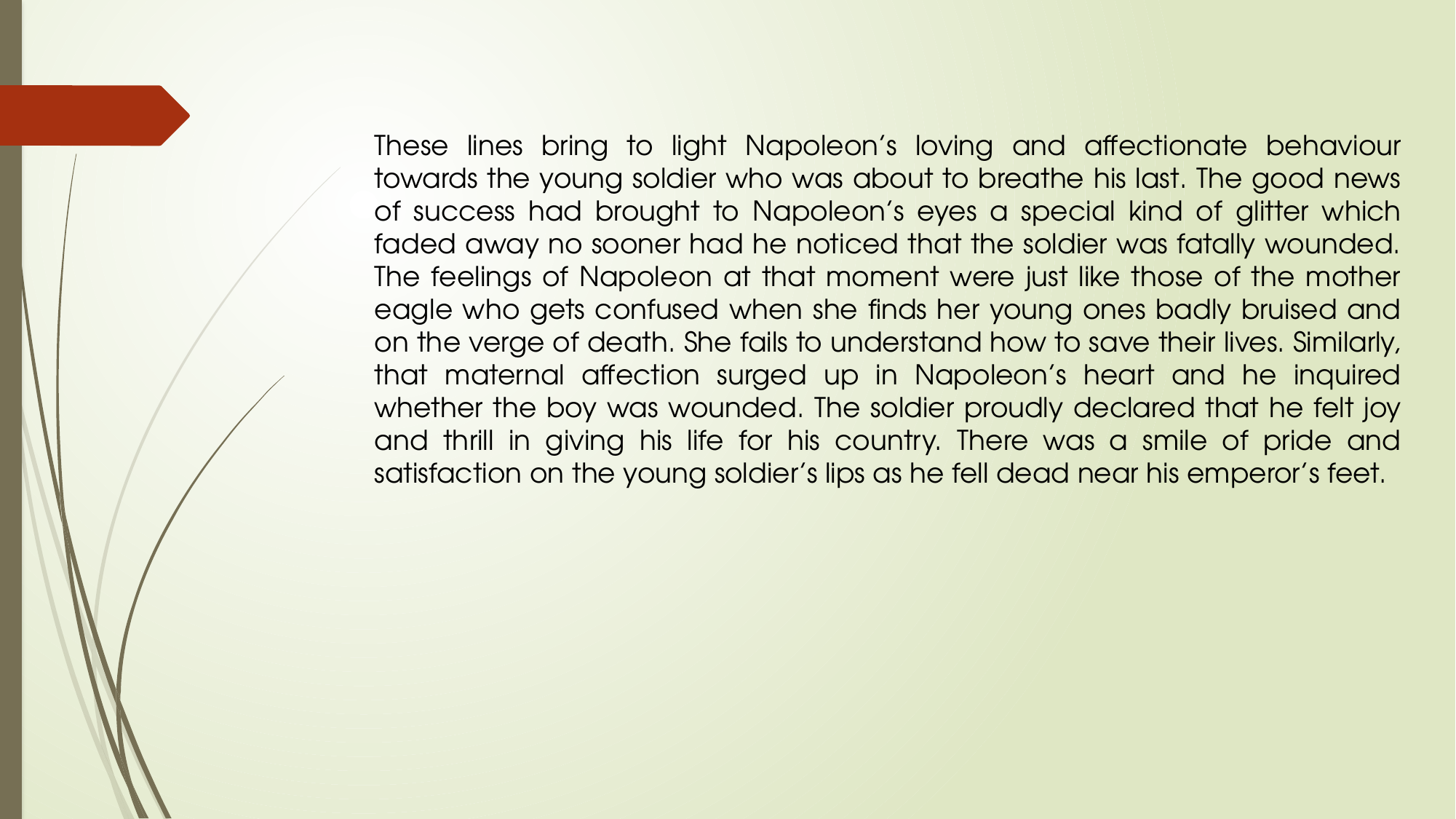

These lines bring to light Napoleon’s loving and affectionate behaviour towards the young soldier who was about to breathe his last. The good news of success had brought to Napoleon’s eyes a special kind of glitter which faded away no sooner had he noticed that the soldier was fatally wounded. The feelings of Napoleon at that moment were just like those of the mother eagle who gets confused when she finds her young ones badly bruised and on the verge of death. She fails to understand how to save their lives. Similarly, that maternal affection surged up in Napoleon’s heart and he inquired whether the boy was wounded. The soldier proudly declared that he felt joy and thrill in giving his life for his country. There was a smile of pride and satisfaction on the young soldier’s lips as he fell dead near his emperor’s feet.